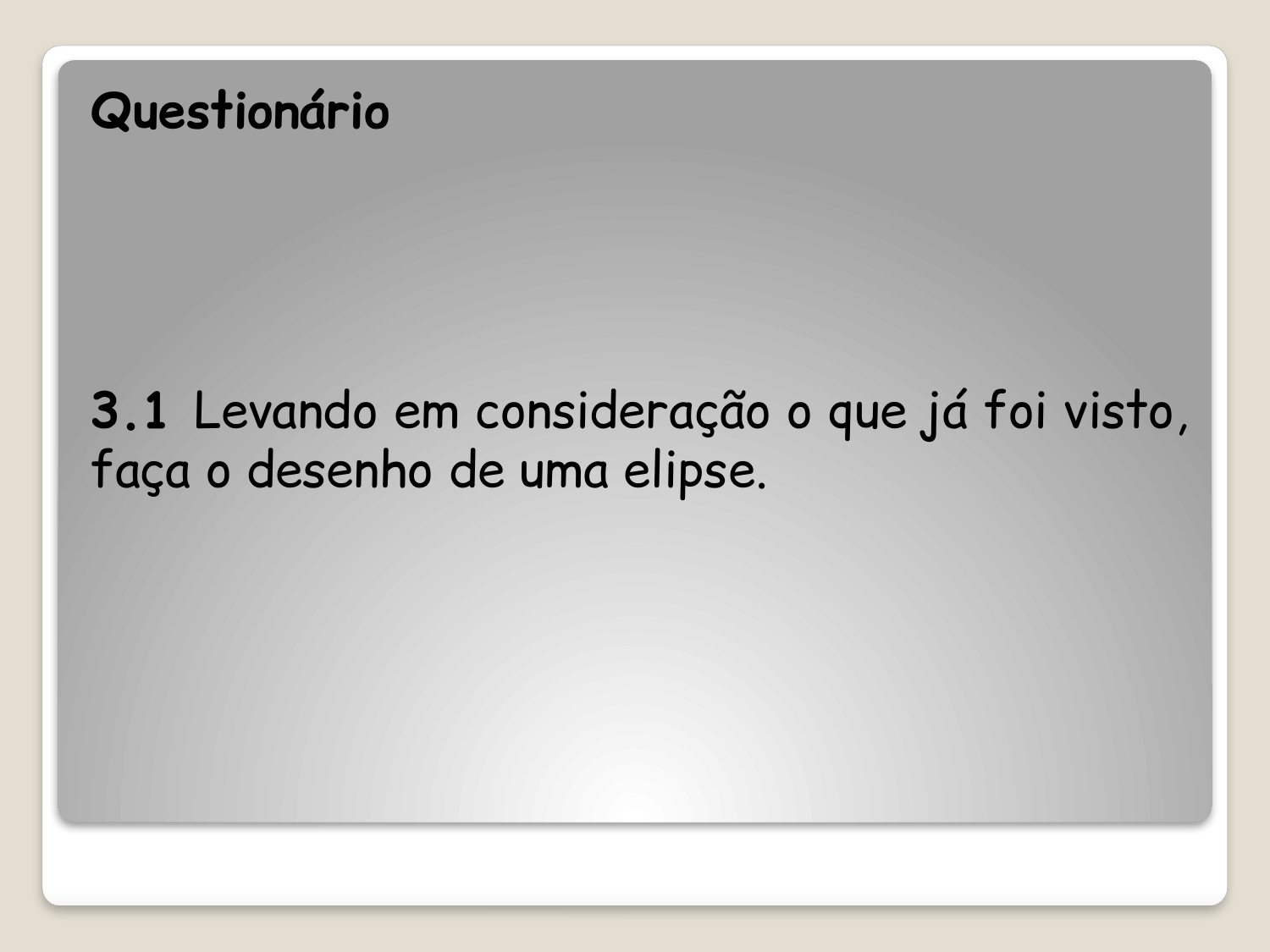

Questionário
3.1 Levando em consideração o que já foi visto, faça o desenho de uma elipse.